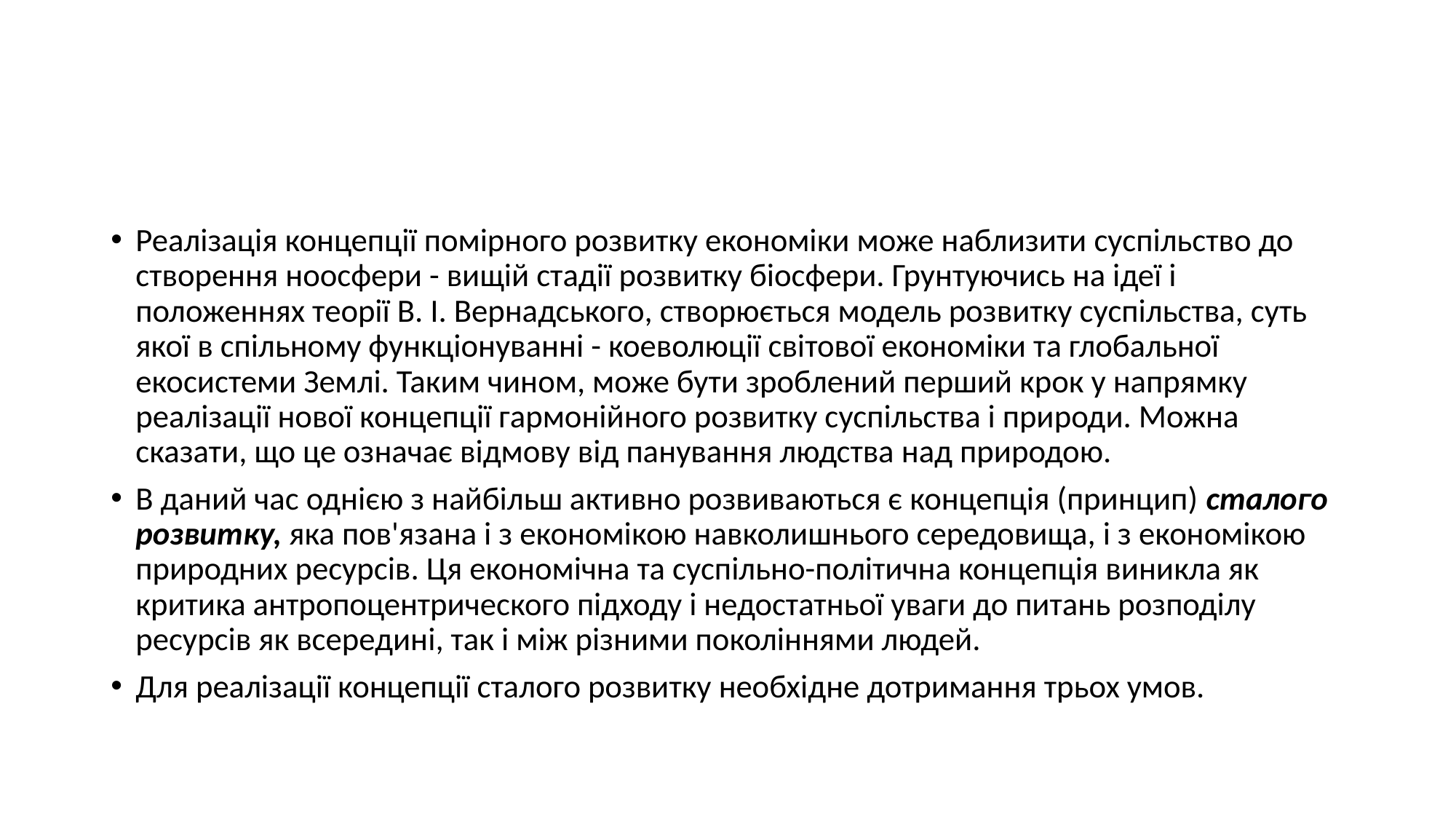

#
Реалізація концепції помірного розвитку економіки може наблизити суспільство до створення ноосфери - вищій стадії розвитку біосфери. Грунтуючись на ідеї і положеннях теорії В. І. Вернадського, створюється модель розвитку суспільства, суть якої в спільному функціонуванні - коеволюції світової економіки та глобальної екосистеми Землі. Таким чином, може бути зроблений перший крок у напрямку реалізації нової концепції гармонійного розвитку суспільства і природи. Можна сказати, що це означає відмову від панування людства над природою.
В даний час однією з найбільш активно розвиваються є концепція (принцип) сталого розвитку, яка пов'язана і з економікою навколишнього середовища, і з економікою природних ресурсів. Ця економічна та суспільно-політична концепція виникла як критика антропоцентрического підходу і недостатньої уваги до питань розподілу ресурсів як всередині, так і між різними поколіннями людей.
Для реалізації концепції сталого розвитку необхідне дотримання трьох умов.